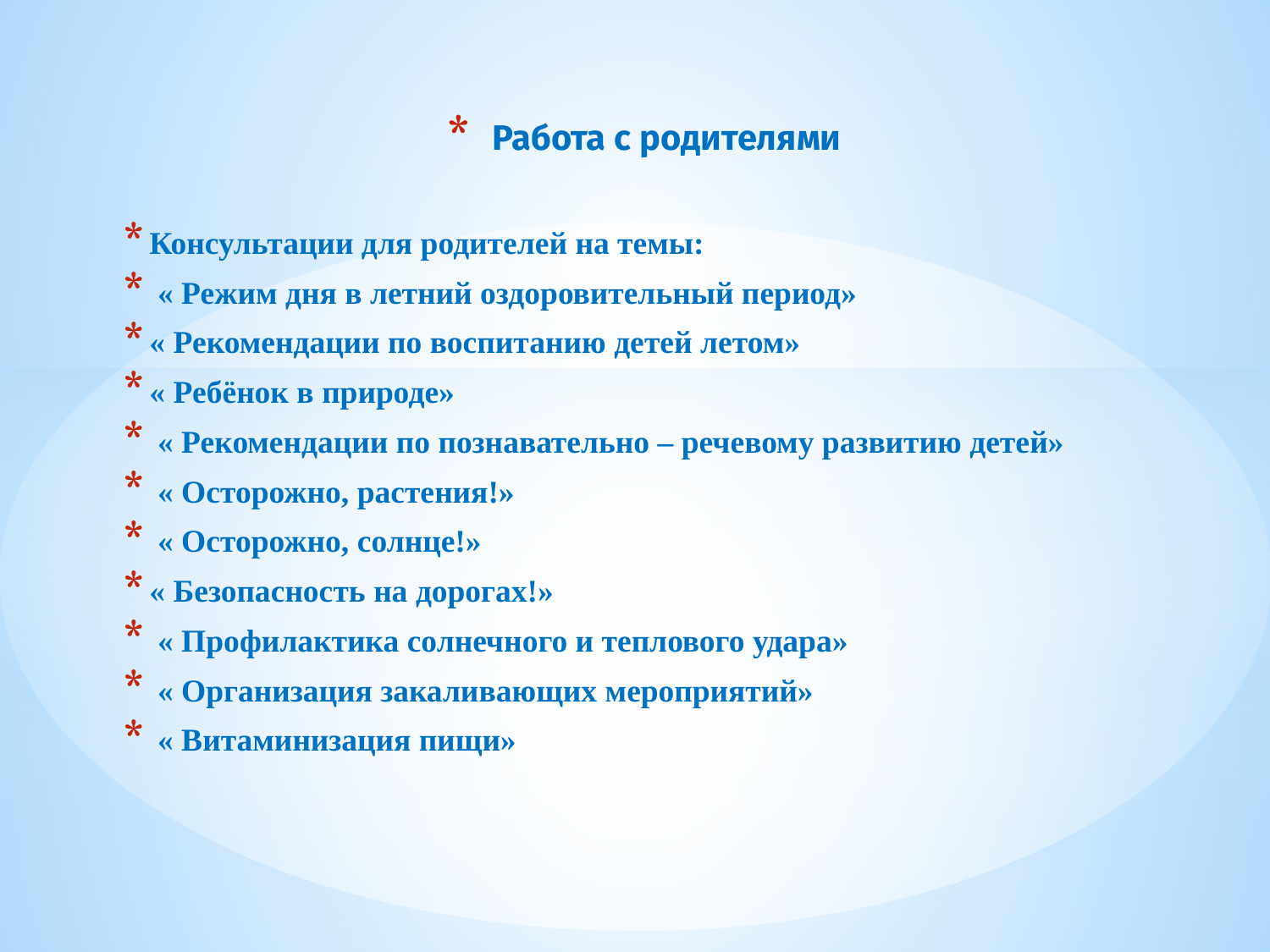

# Работа с родителями
Консультации для родителей на темы:
 « Режим дня в летний оздоровительный период»
« Рекомендации по воспитанию детей летом»
« Ребёнок в природе»
 « Рекомендации по познавательно – речевому развитию детей»
 « Осторожно, растения!»
 « Осторожно, солнце!»
« Безопасность на дорогах!»
 « Профилактика солнечного и теплового удара»
 « Организация закаливающих мероприятий»
 « Витаминизация пищи»